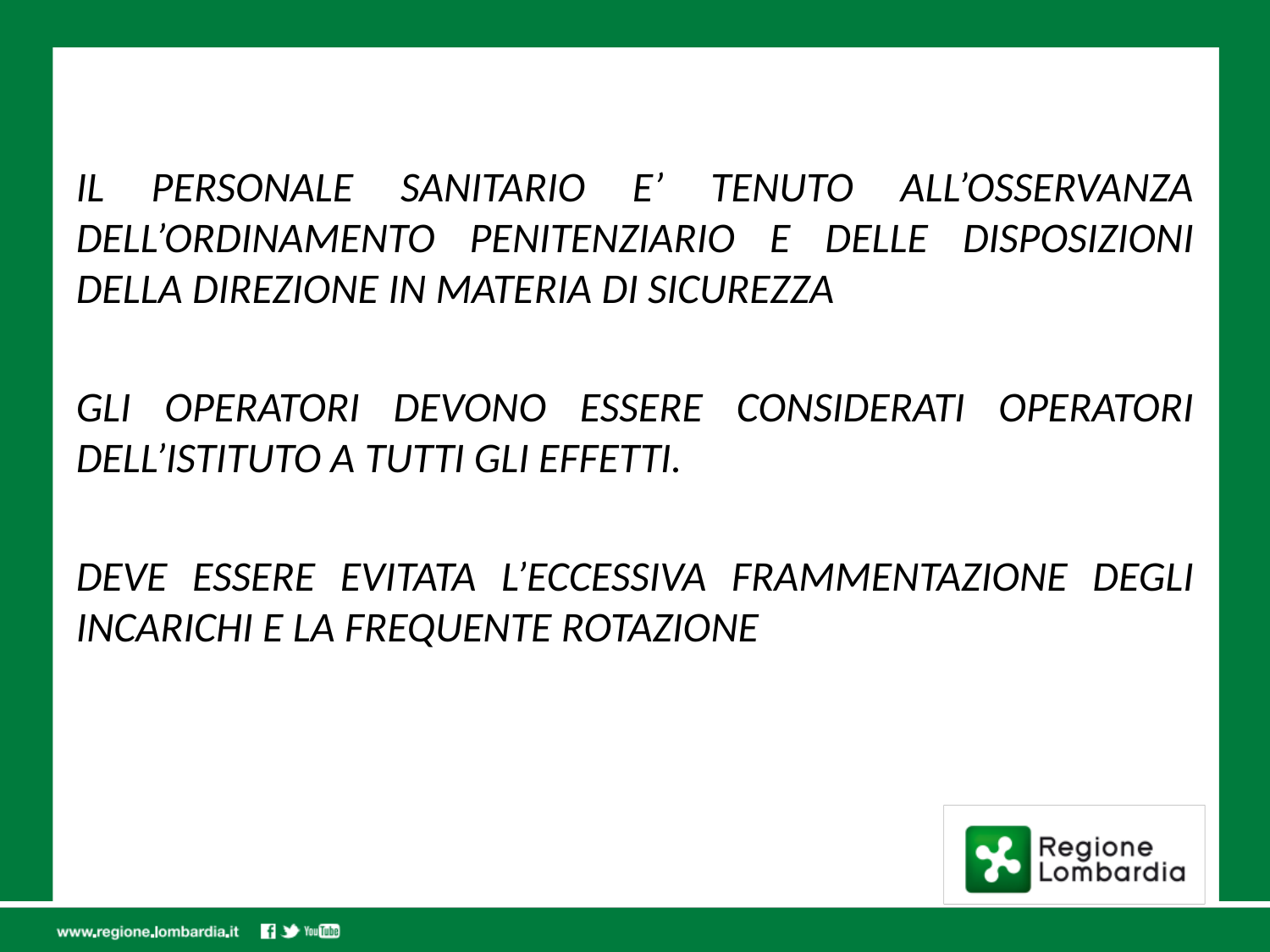

IL PERSONALE SANITARIO E’ TENUTO ALL’OSSERVANZA DELL’ORDINAMENTO PENITENZIARIO E DELLE DISPOSIZIONI DELLA DIREZIONE IN MATERIA DI SICUREZZA

GLI OPERATORI DEVONO ESSERE CONSIDERATI OPERATORI DELL’ISTITUTO A TUTTI GLI EFFETTI.

DEVE ESSERE EVITATA L’ECCESSIVA FRAMMENTAZIONE DEGLI INCARICHI E LA FREQUENTE ROTAZIONE